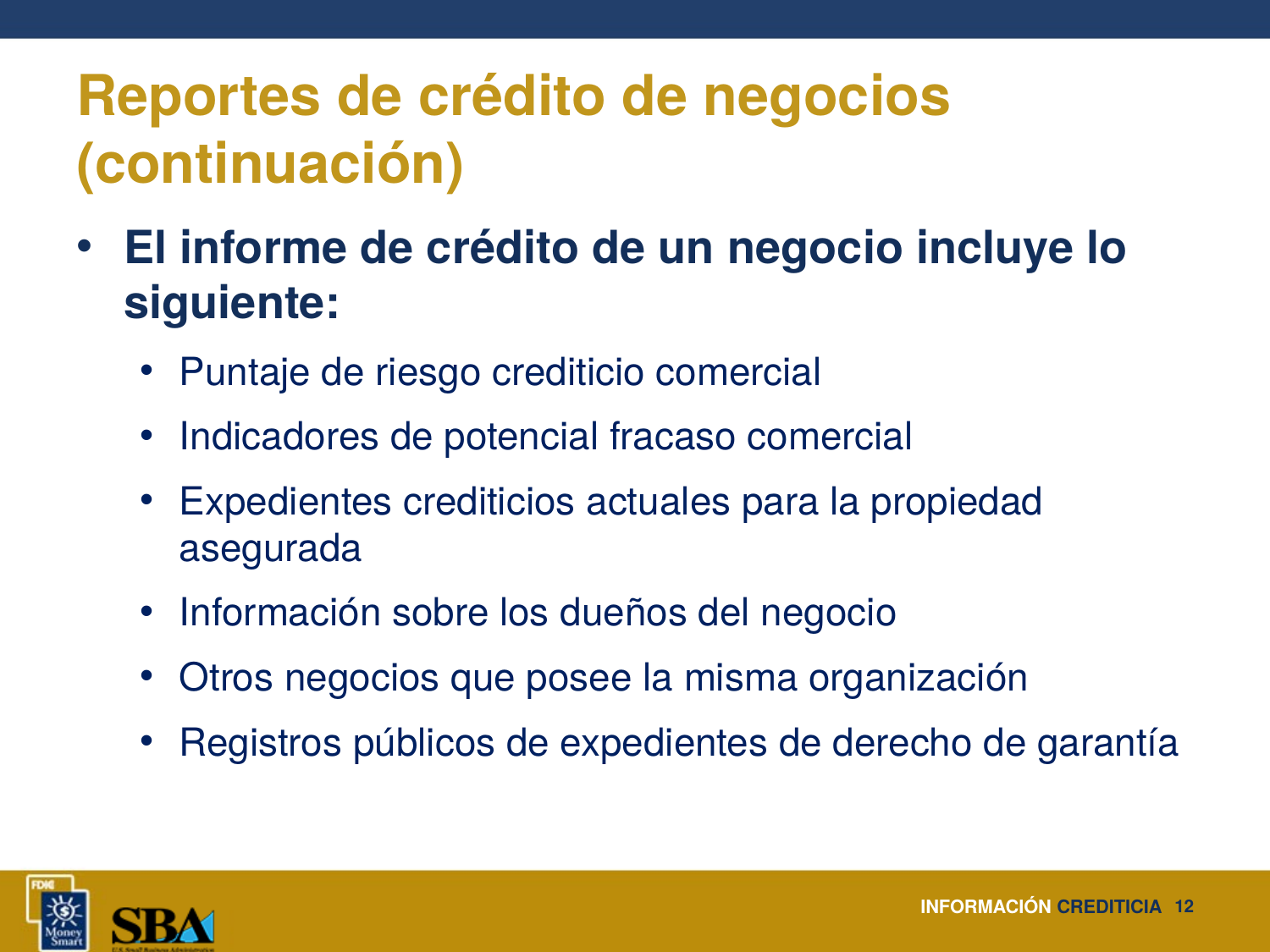

# Reportes de crédito de negocios (continuación)
El informe de crédito de un negocio incluye lo siguiente:
Puntaje de riesgo crediticio comercial
Indicadores de potencial fracaso comercial
Expedientes crediticios actuales para la propiedad asegurada
Información sobre los dueños del negocio
Otros negocios que posee la misma organización
Registros públicos de expedientes de derecho de garantía